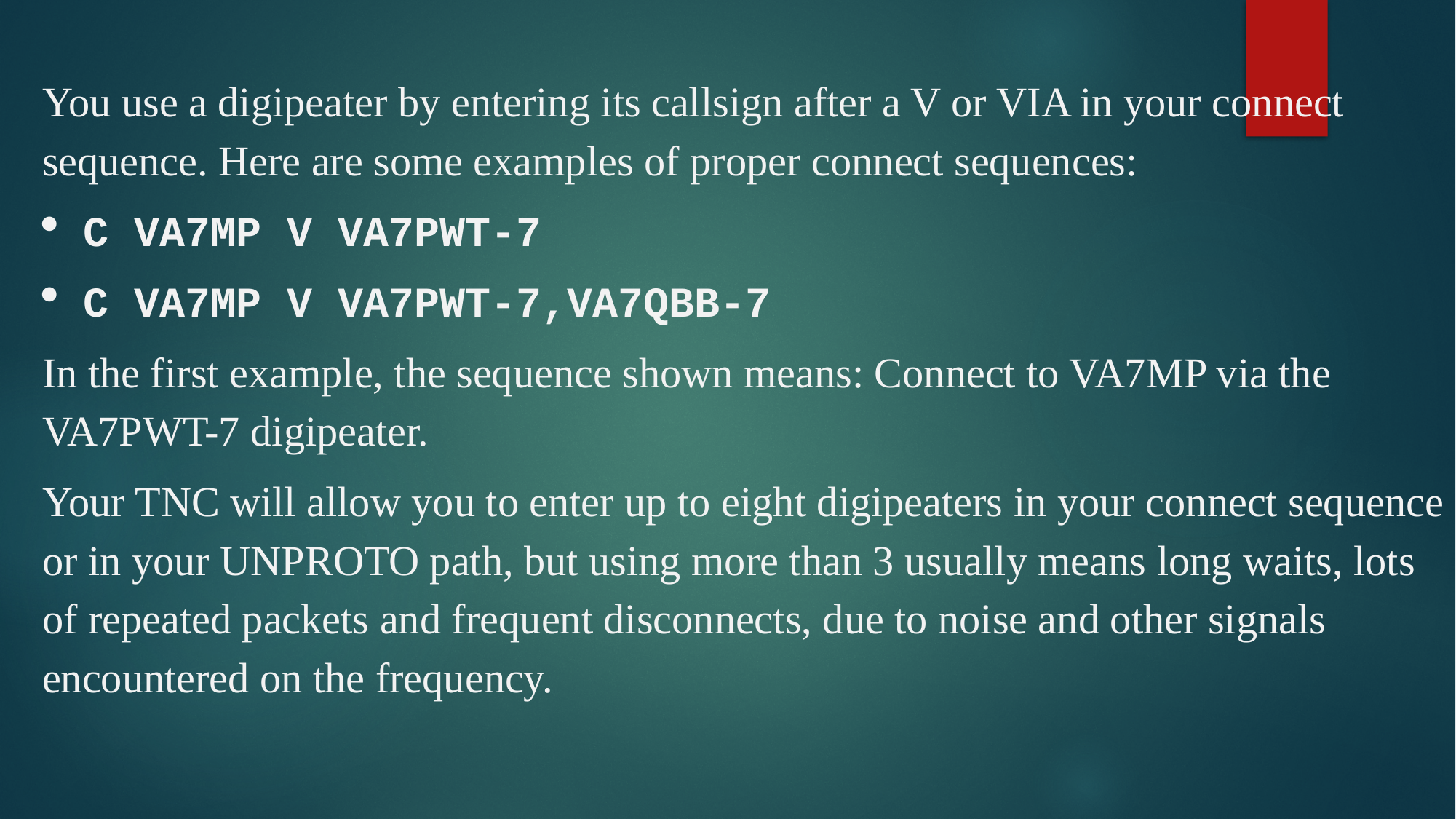

You use a digipeater by entering its callsign after a V or VIA in your connect sequence. Here are some examples of proper connect sequences:
C VA7MP V VA7PWT-7
C VA7MP V VA7PWT-7,VA7QBB-7
In the first example, the sequence shown means: Connect to VA7MP via the VA7PWT-7 digipeater.
Your TNC will allow you to enter up to eight digipeaters in your connect sequence or in your UNPROTO path, but using more than 3 usually means long waits, lots of repeated packets and frequent disconnects, due to noise and other signals encountered on the frequency.